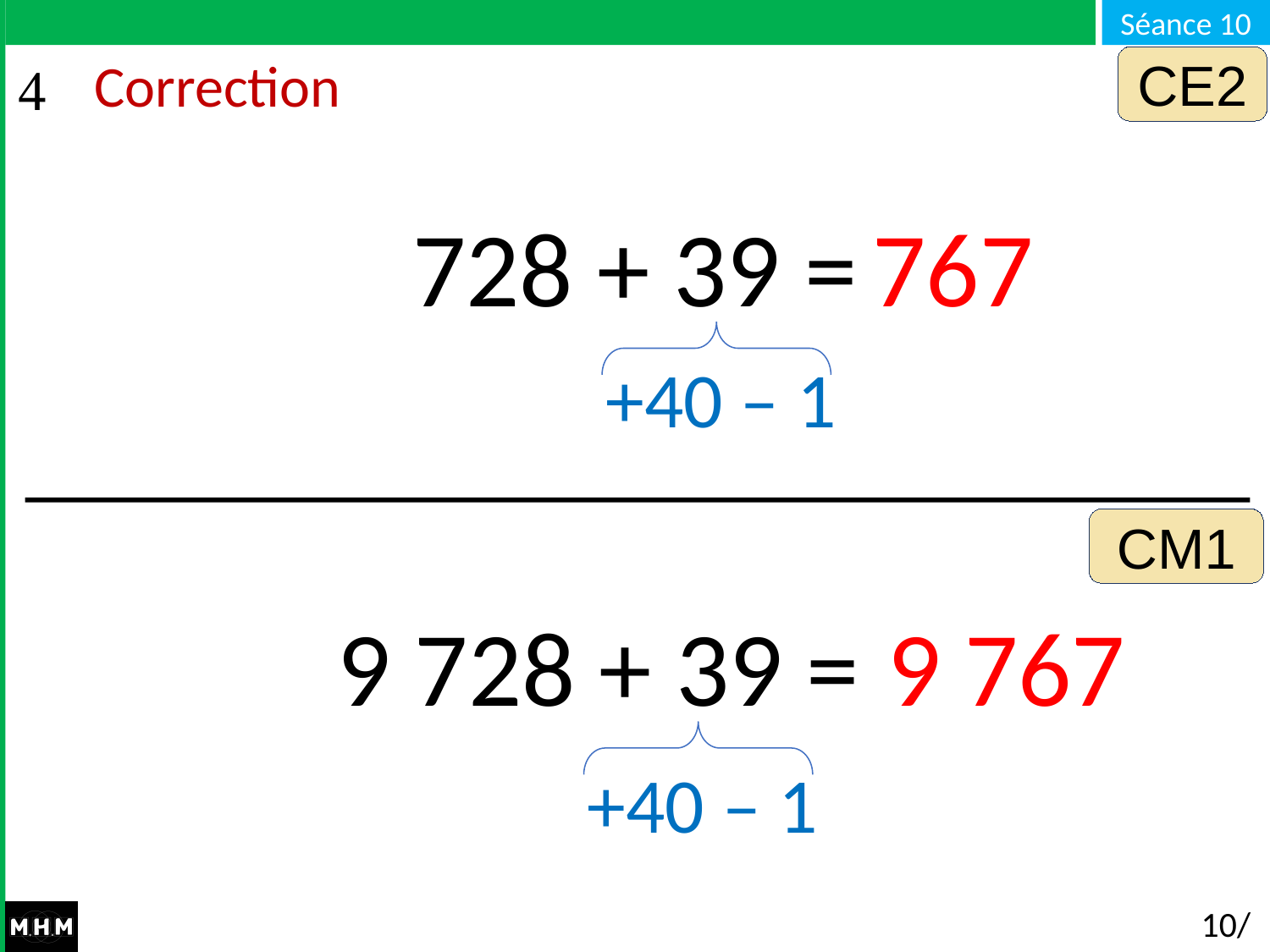

CE2
# Correction
728 + 39 =
767

+40 – 1

CM1
9 728 + 39 =
9 767

+40 – 1
10/10